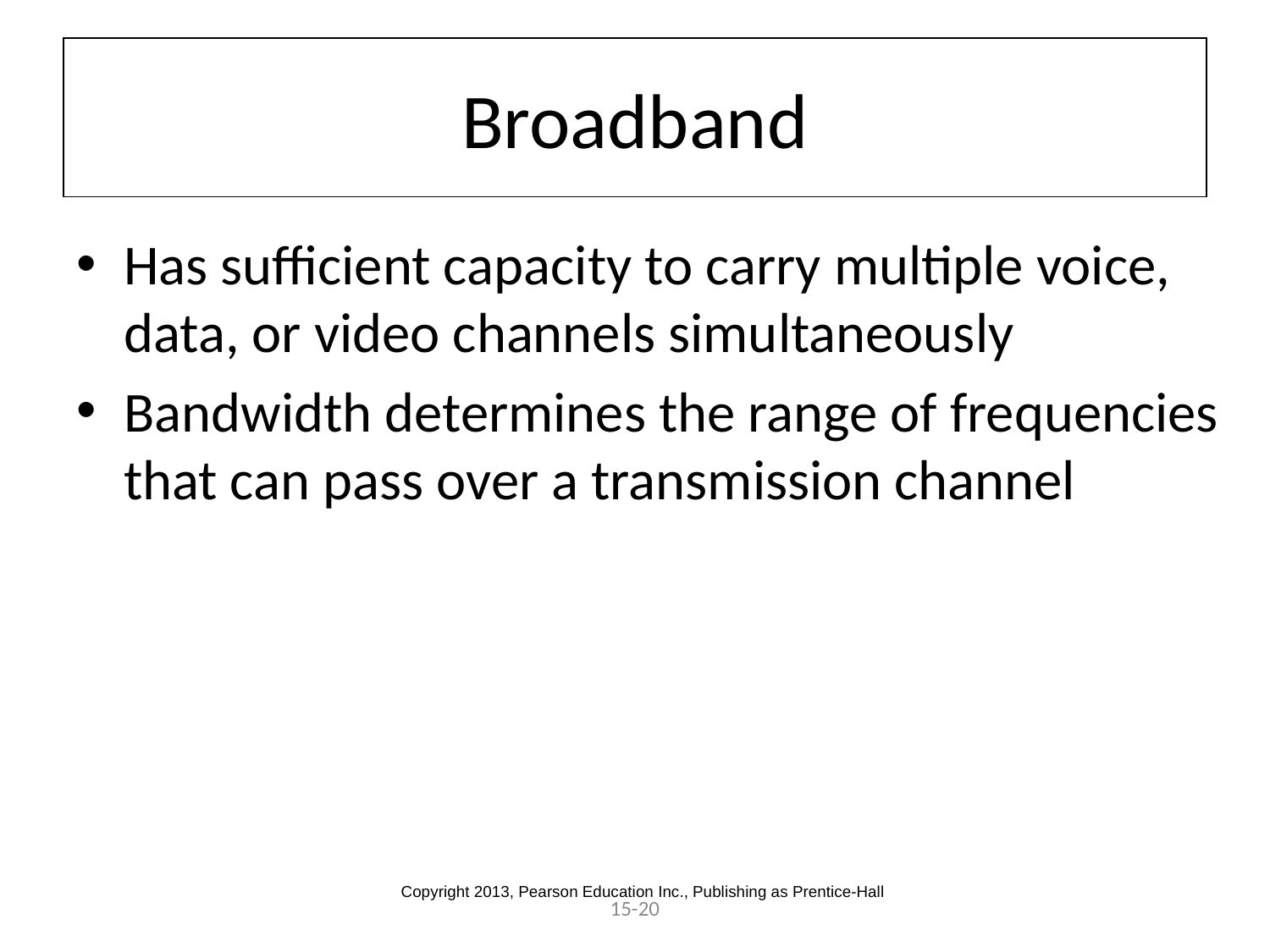

# Broadband
Has sufficient capacity to carry multiple voice, data, or video channels simultaneously
Bandwidth determines the range of frequencies that can pass over a transmission channel
Copyright 2013, Pearson Education Inc., Publishing as Prentice-Hall

15-20